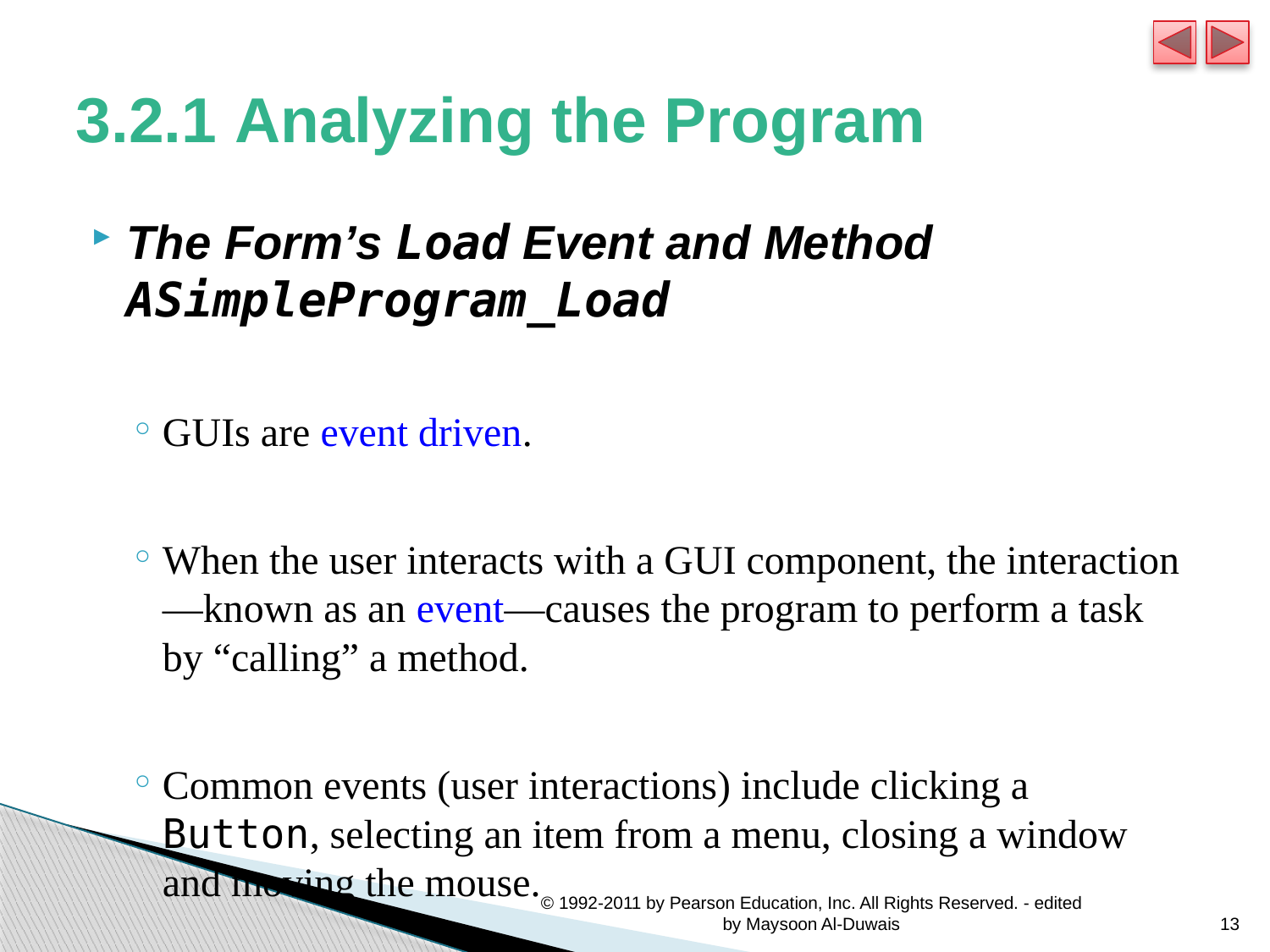

# 3.2.1 Analyzing the Program
The Form’s Load Event and Method ASimpleProgram_Load

GUIs are event driven.

When the user interacts with a GUI component, the interaction—known as an event—causes the program to perform a task by “calling” a method.

Common events (user interactions) include clicking a Button, selecting an item from a menu, closing a window and moving the mouse.
© 1992-2011 by Pearson Education, Inc. All Rights Reserved. - edited by Maysoon Al-Duwais
13